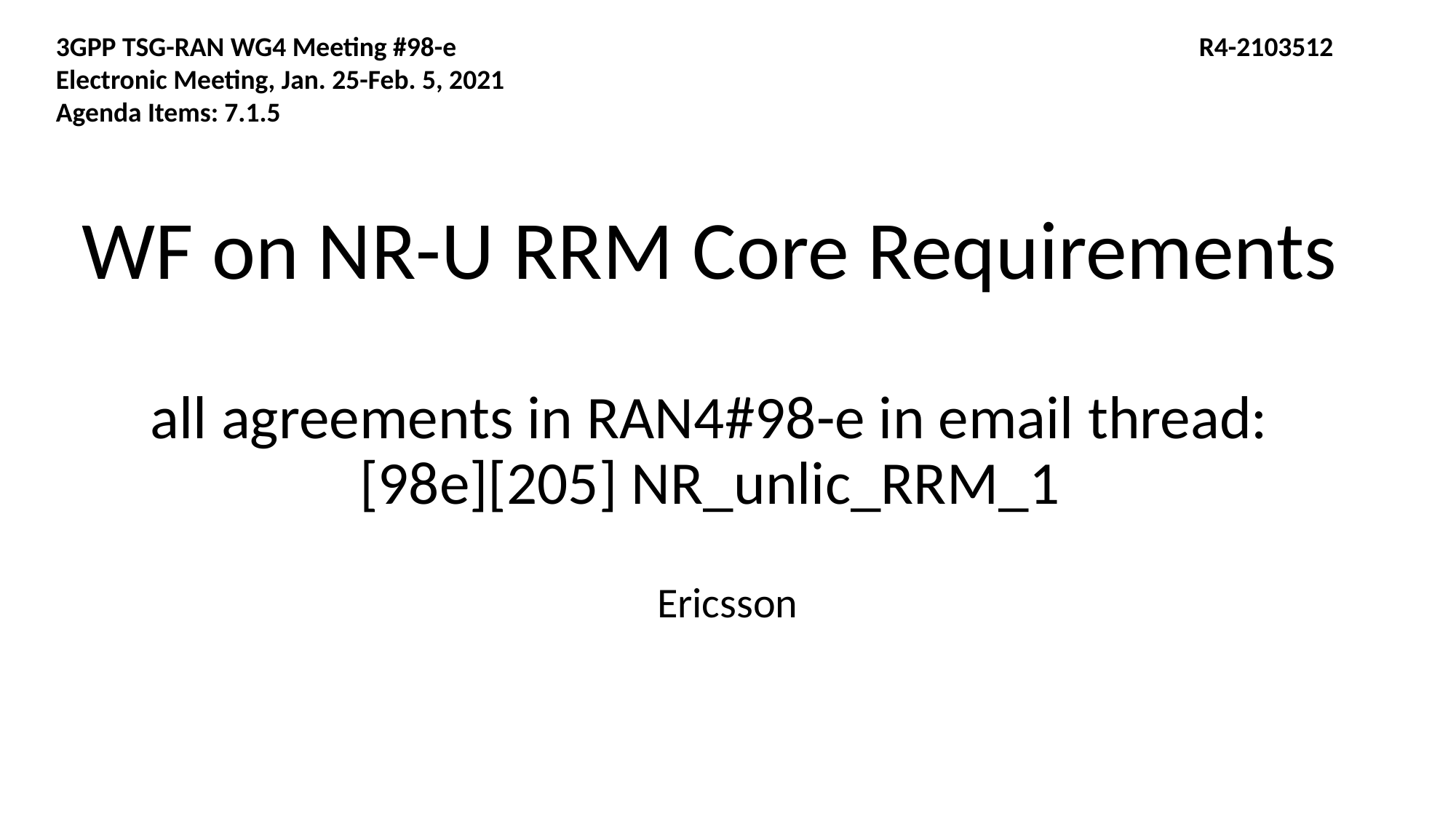

3GPP TSG-RAN WG4 Meeting #98-e                                                                                                                        R4-2103512
Electronic Meeting, Jan. 25-Feb. 5, 2021
Agenda Items: 7.1.5
# WF on NR-U RRM Core Requirements all agreements in RAN4#98-e in email thread: [98e][205] NR_unlic_RRM_1
Ericsson